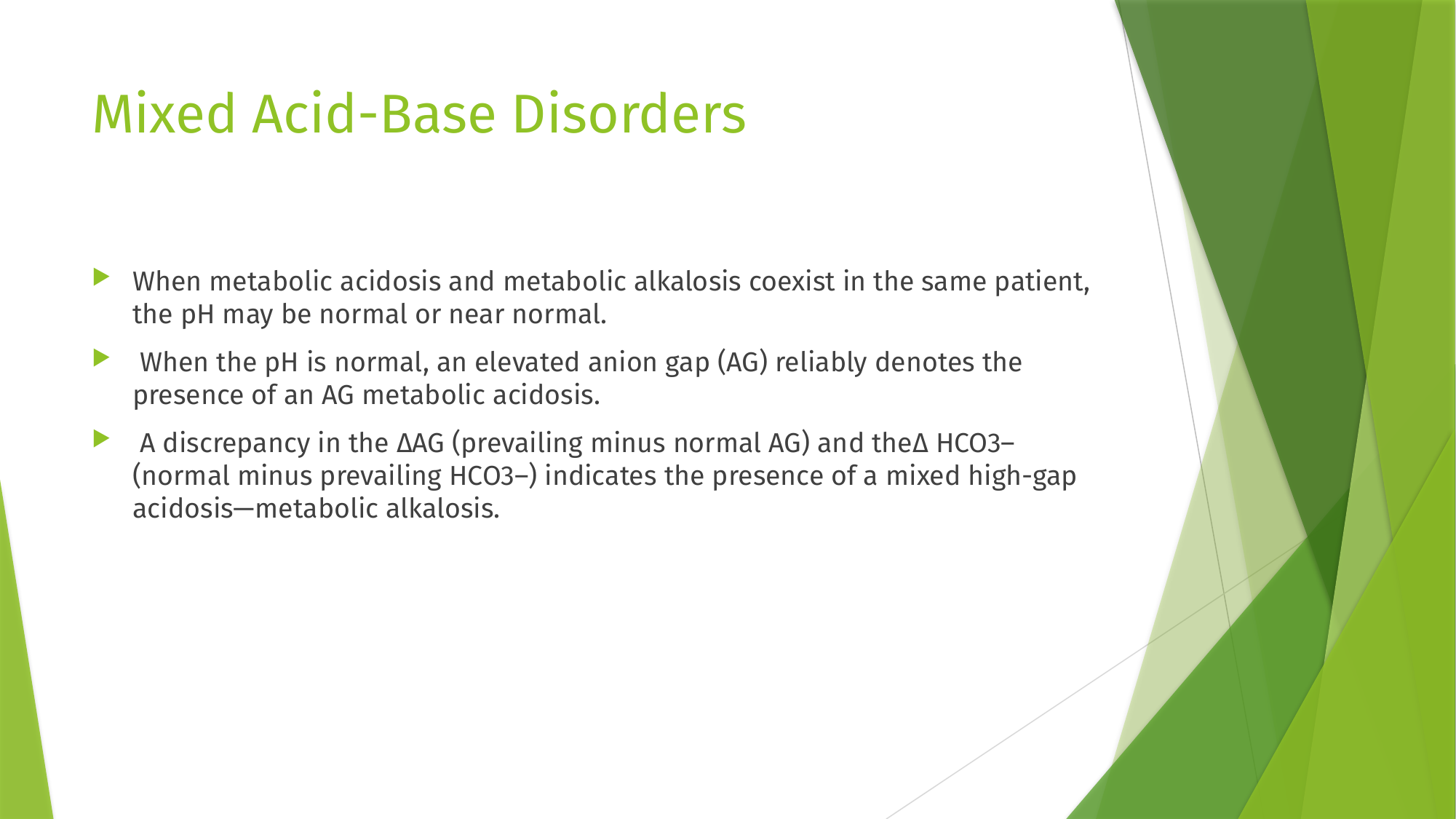

# Mixed Acid-Base Disorders
When metabolic acidosis and metabolic alkalosis coexist in the same patient, the pH may be normal or near normal.
 When the pH is normal, an elevated anion gap (AG) reliably denotes the presence of an AG metabolic acidosis.
 A discrepancy in the ∆AG (prevailing minus normal AG) and the∆ HCO3– (normal minus prevailing HCO3–) indicates the presence of a mixed high-gap acidosis—metabolic alkalosis.